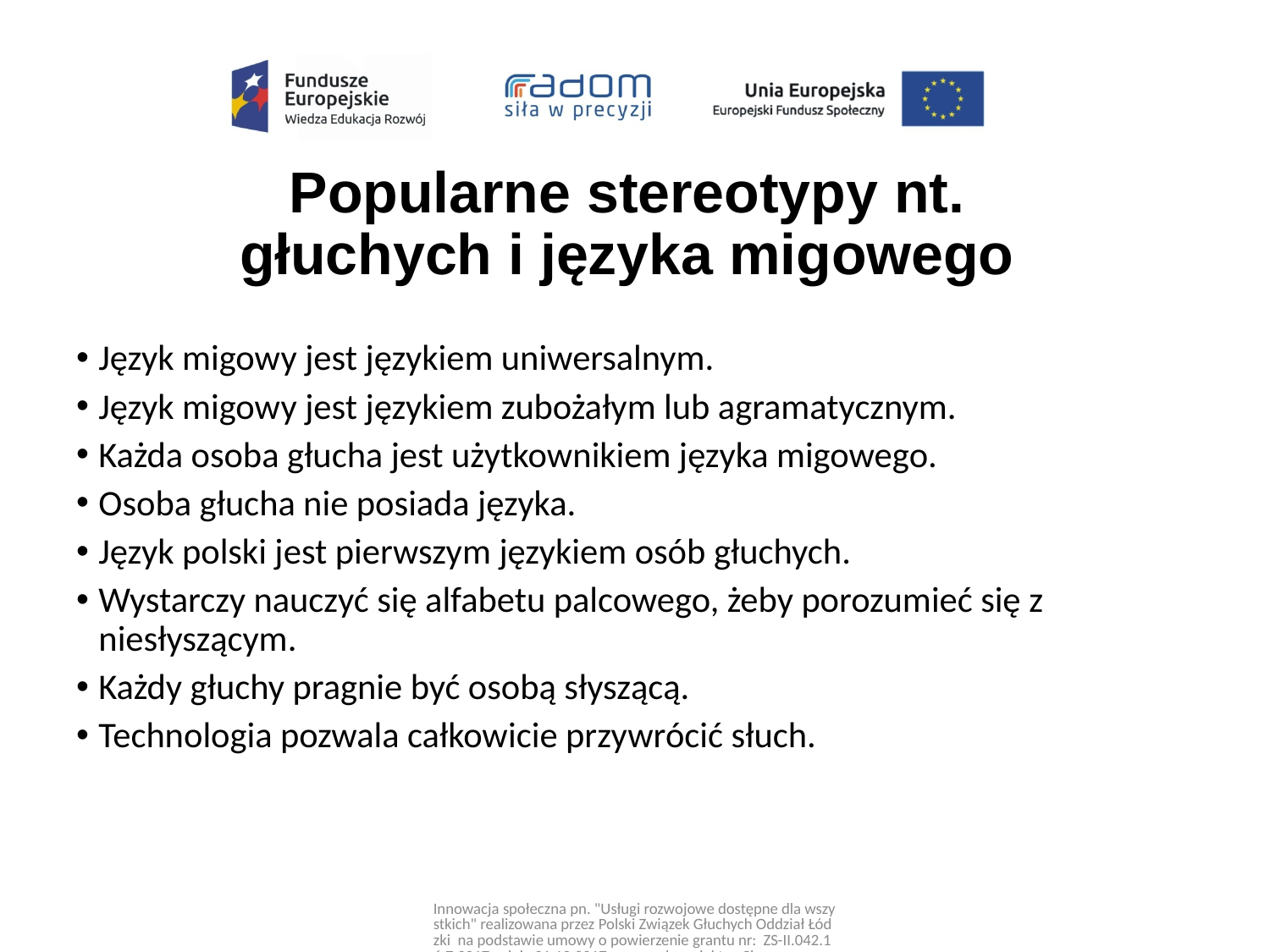

# Popularne stereotypy nt. głuchych i języka migowego
Język migowy jest językiem uniwersalnym.
Język migowy jest językiem zubożałym lub agramatycznym.
Każda osoba głucha jest użytkownikiem języka migowego.
Osoba głucha nie posiada języka.
Język polski jest pierwszym językiem osób głuchych.
Wystarczy nauczyć się alfabetu palcowego, żeby porozumieć się z niesłyszącym.
Każdy głuchy pragnie być osobą słyszącą.
Technologia pozwala całkowicie przywrócić słuch.

Innowacja społeczna pn. "Usługi rozwojowe dostępne dla wszystkich" realizowana przez Polski Związek Głuchych Oddział Łódzki  na podstawie umowy o powierzenie grantu nr:  ZS-II.042.16.7.2017 z dnia 21.12.2017 w ramach projektu „Chcemy pracować – innowacje w zakresie usług opiekuńczych dla osób zależnych” realizowanego przez Gminę Miasta Radomia w ramach programu Operacyjnego Wiedza Edukacja Rozwój 2014-2020 współfinansowanego ze środków Europejskiego Funduszu Społecznego IV Oś Priorytetowa POWER, Działanie 4.1: Innowacje społeczne